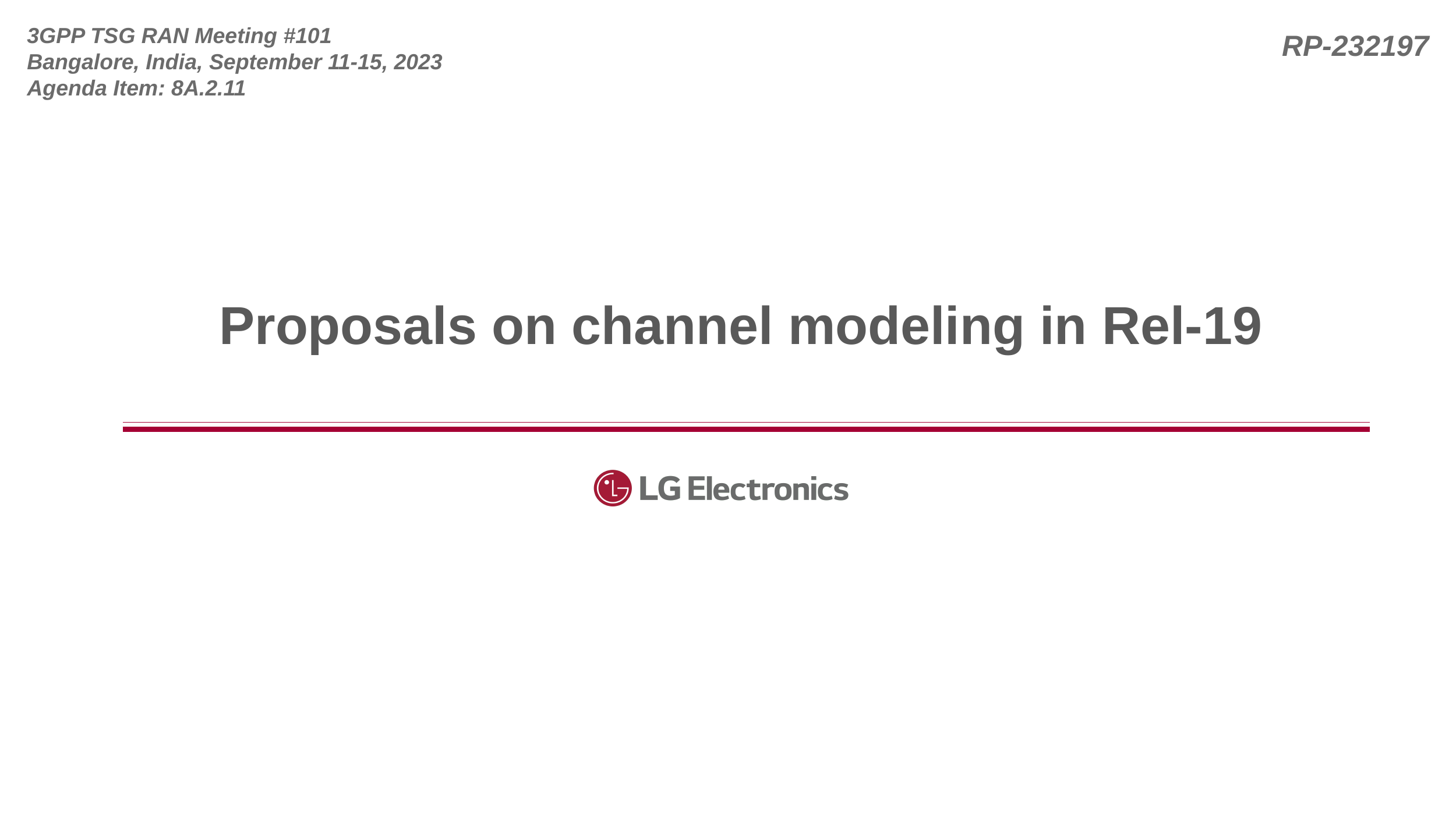

# Proposals on channel modeling in Rel-19